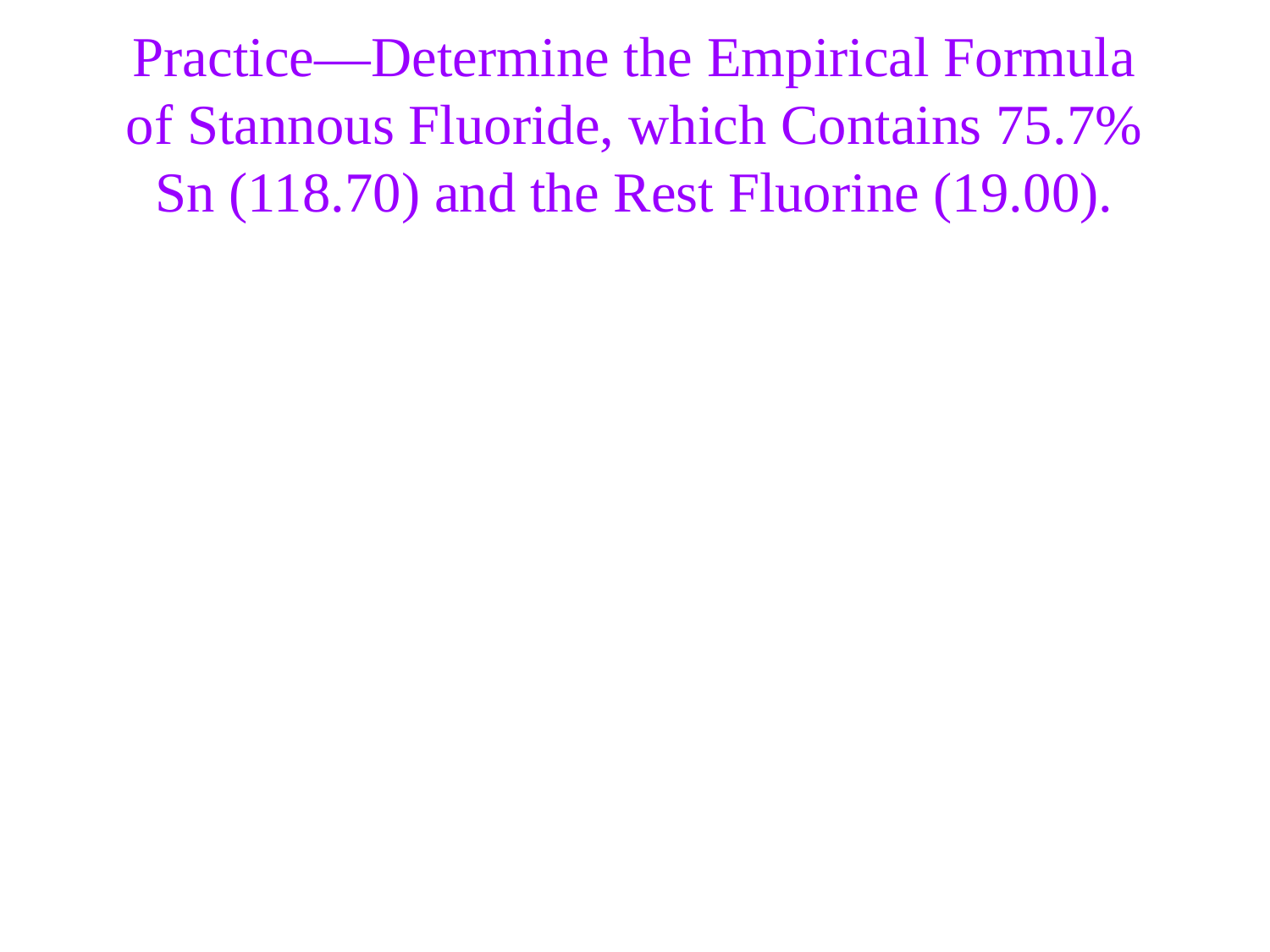

Practice—Determine the Empirical Formula of Stannous Fluoride, which Contains 75.7% Sn (118.70) and the Rest Fluorine (19.00).